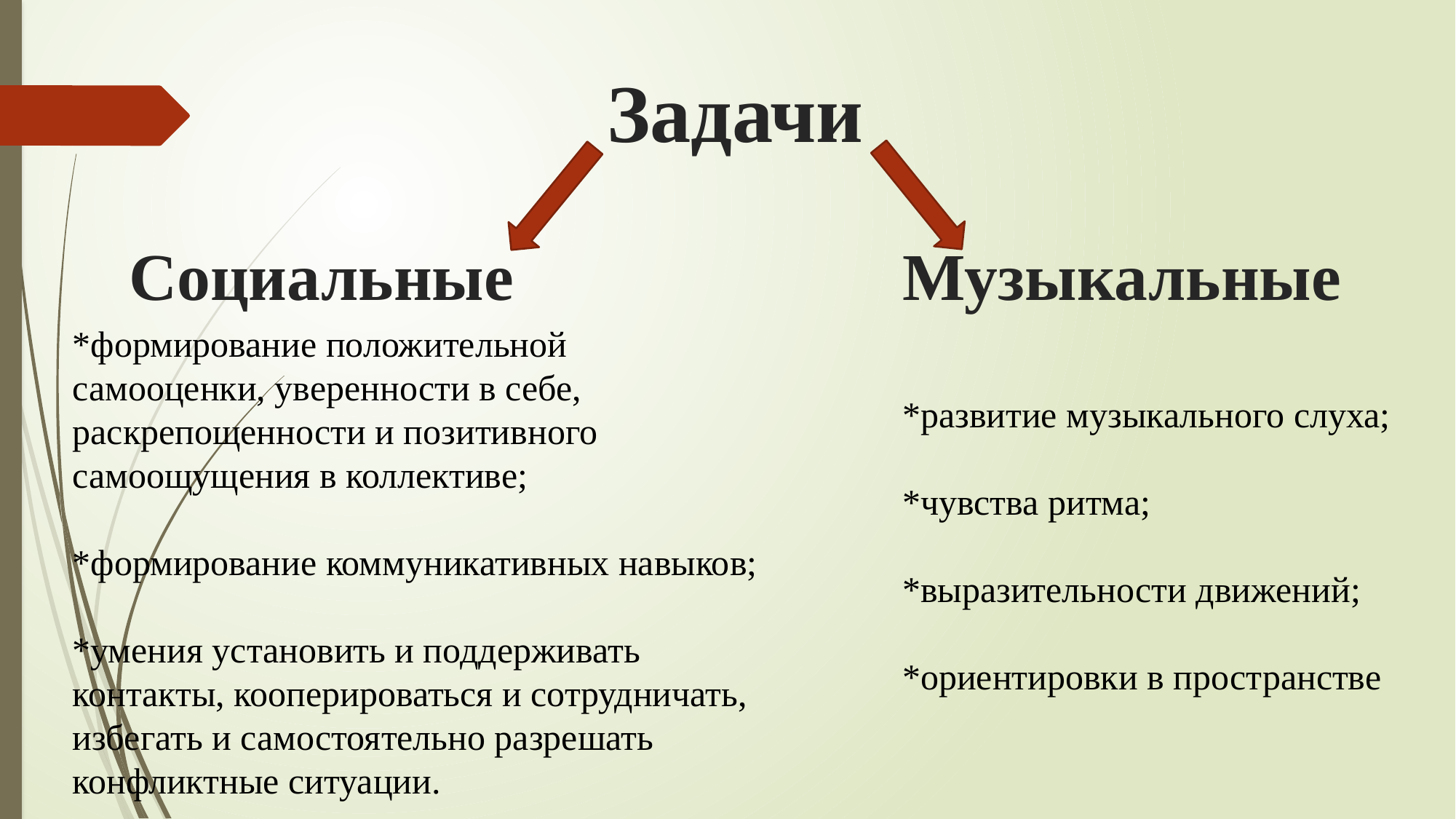

Задачи

Социальные
Музыкальные

*формирование положительной самооценки, уверенности в себе, раскрепощенности и позитивного самоощущения в коллективе;

*формирование коммуникативных навыков;

*умения установить и поддерживать контакты, кооперироваться и сотрудничать, избегать и самостоятельно разрешать конфликтные ситуации.

*развитие музыкального слуха;

*чувства ритма;

*выразительности движений;
*ориентировки в пространстве